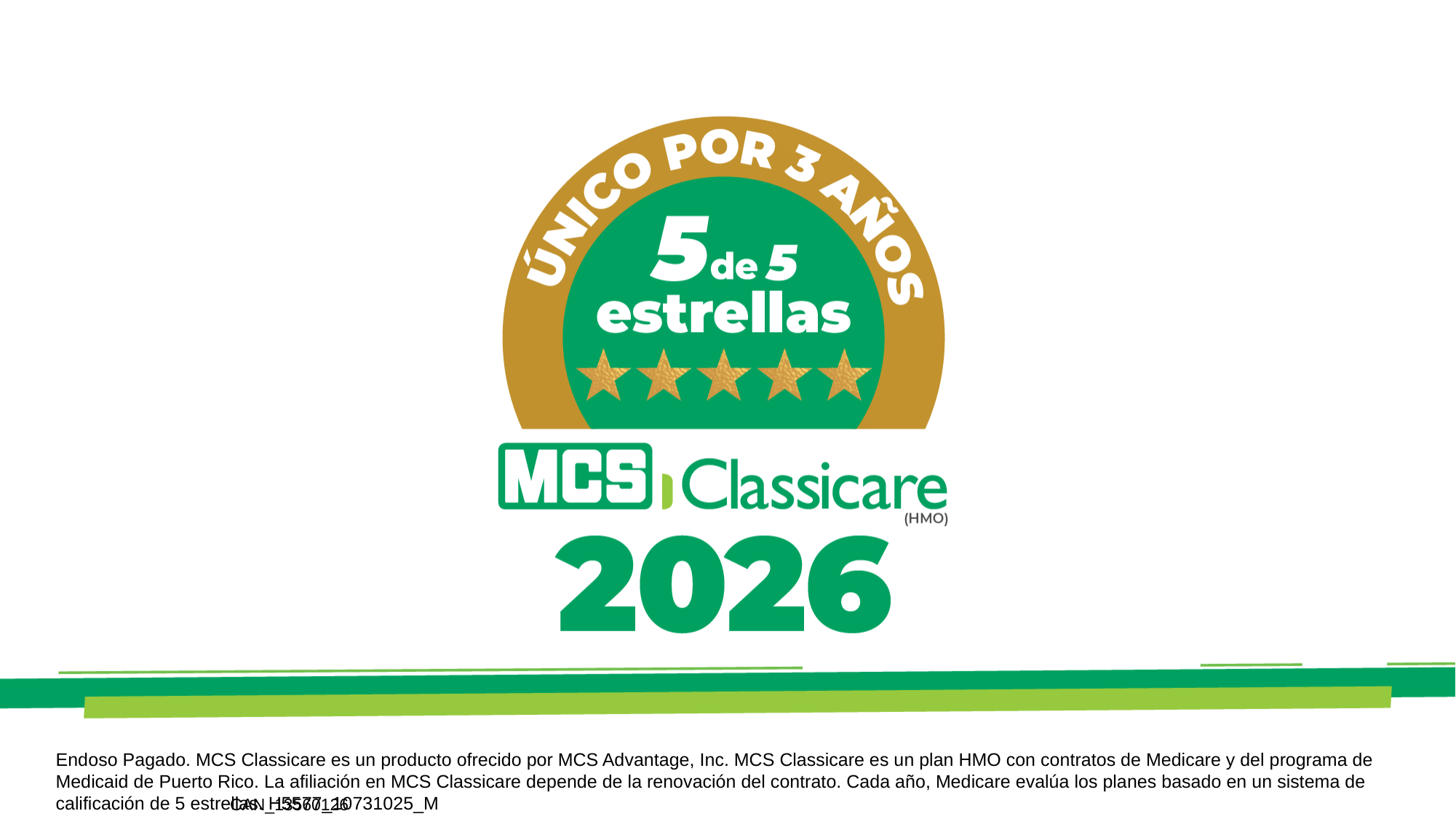

MCS Classicare 2026
Endoso Pagado. MCS Classicare es un producto ofrecido por MCS Advantage, Inc. MCS Classicare es un plan HMO con contratos de Medicare y del programa de Medicaid de Puerto Rico. La afiliación en MCS Classicare depende de la renovación del contrato. Cada año, Medicare evalúa los planes basado en un sistema de calificación de 5 estrellas. H5577_10731025_M
CAN_13560126